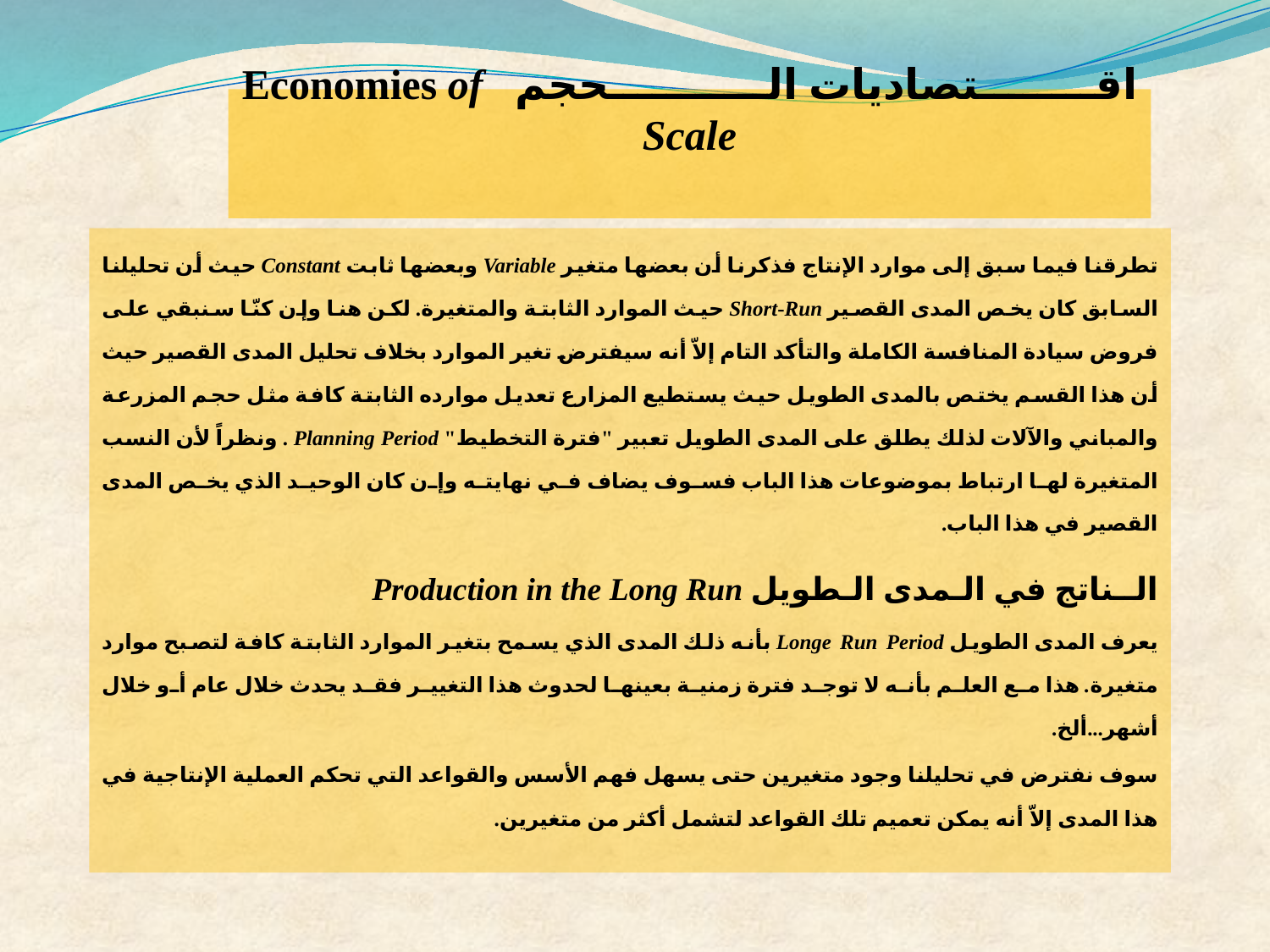

# اقــــــــتصاديات الـــــــــــحجم   Economies of Scale
تطرقنا فيما سبق إلى موارد الإنتاج فذكرنا أن بعضها متغير Variable وبعضها ثابت Constant حيث أن تحليلنا السابق كان يخص المدى القصير Short-Run حيث الموارد الثابتة والمتغيرة. لكن هنا وإن كنّا سنبقي على فروض سيادة المنافسة الكاملة والتأكد التام إلاّ أنه سيفترض تغير الموارد بخلاف تحليل المدى القصير حيث أن هذا القسم يختص بالمدى الطويل حيث يستطيع المزارع تعديل موارده الثابتة كافة مثل حجم المزرعة والمباني والآلات لذلك يطلق على المدى الطويل تعبير "فترة التخطيط" Planning Period . ونظراً لأن النسب المتغيرة لها ارتباط بموضوعات هذا الباب فسوف يضاف في نهايته وإن كان الوحيد الذي يخص المدى القصير في هذا الباب.
الــناتج في الـمدى الـطويل Production in the Long Run
يعرف المدى الطويل Longe Run Period بأنه ذلك المدى الذي يسمح بتغير الموارد الثابتة كافة لتصبح موارد متغيرة. هذا مع العلم بأنه لا توجد فترة زمنية بعينها لحدوث هذا التغيير فقد يحدث خلال عام أو خلال أشهر...ألخ.
سوف نفترض في تحليلنا وجود متغيرين حتى يسهل فهم الأسس والقواعد التي تحكم العملية الإنتاجية في هذا المدى إلاّ أنه يمكن تعميم تلك القواعد لتشمل أكثر من متغيرين.